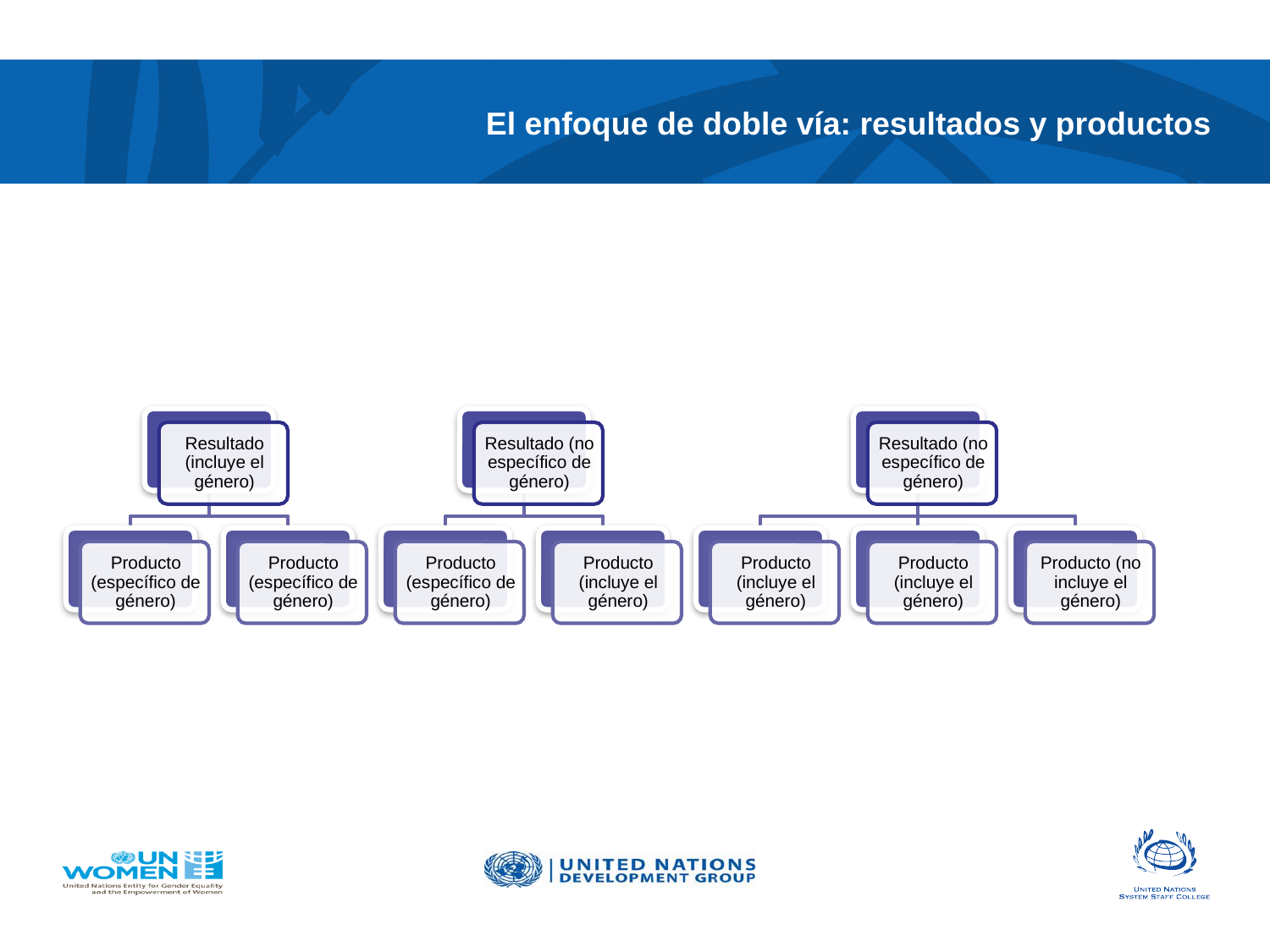

# El enfoque de doble vía: resultados y productos
Resultado (incluye el género)
Producto (específico de género)
Producto (específico de género)
Resultado (no específico de género)
Producto (específico de género)
Producto (incluye el género)
Resultado (no específico de género)
Producto (incluye el género)
Producto (incluye el género)
Producto (no incluye el género)